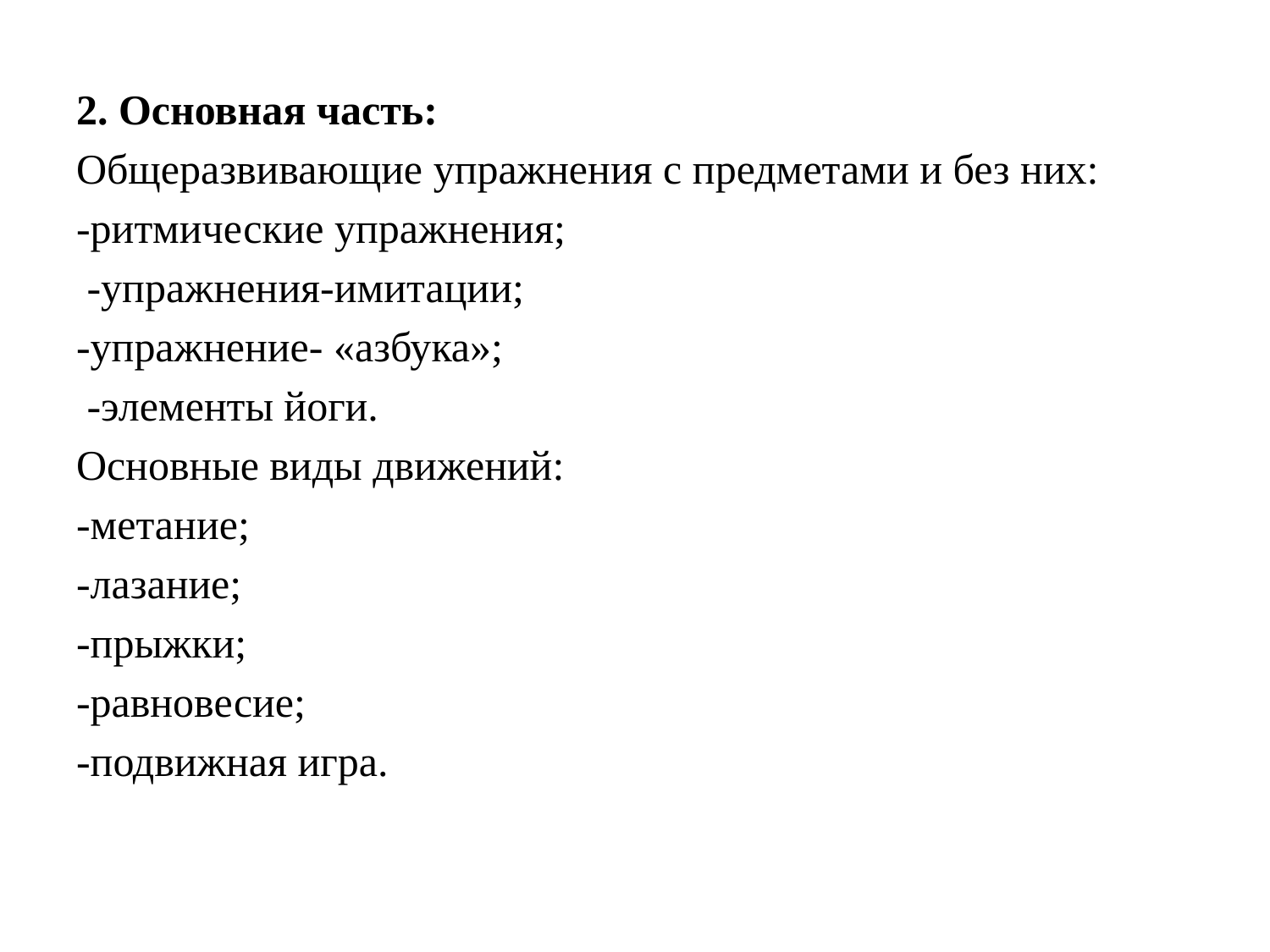

2. Основная часть:
Общеразвивающие упражнения с предметами и без них:
-ритмические упражнения;
 -упражнения-имитации;
-упражнение- «азбука»;
 -элементы йоги.
Основные виды движений:
-метание;
-лазание;
-прыжки;
-равновесие;
-подвижная игра.